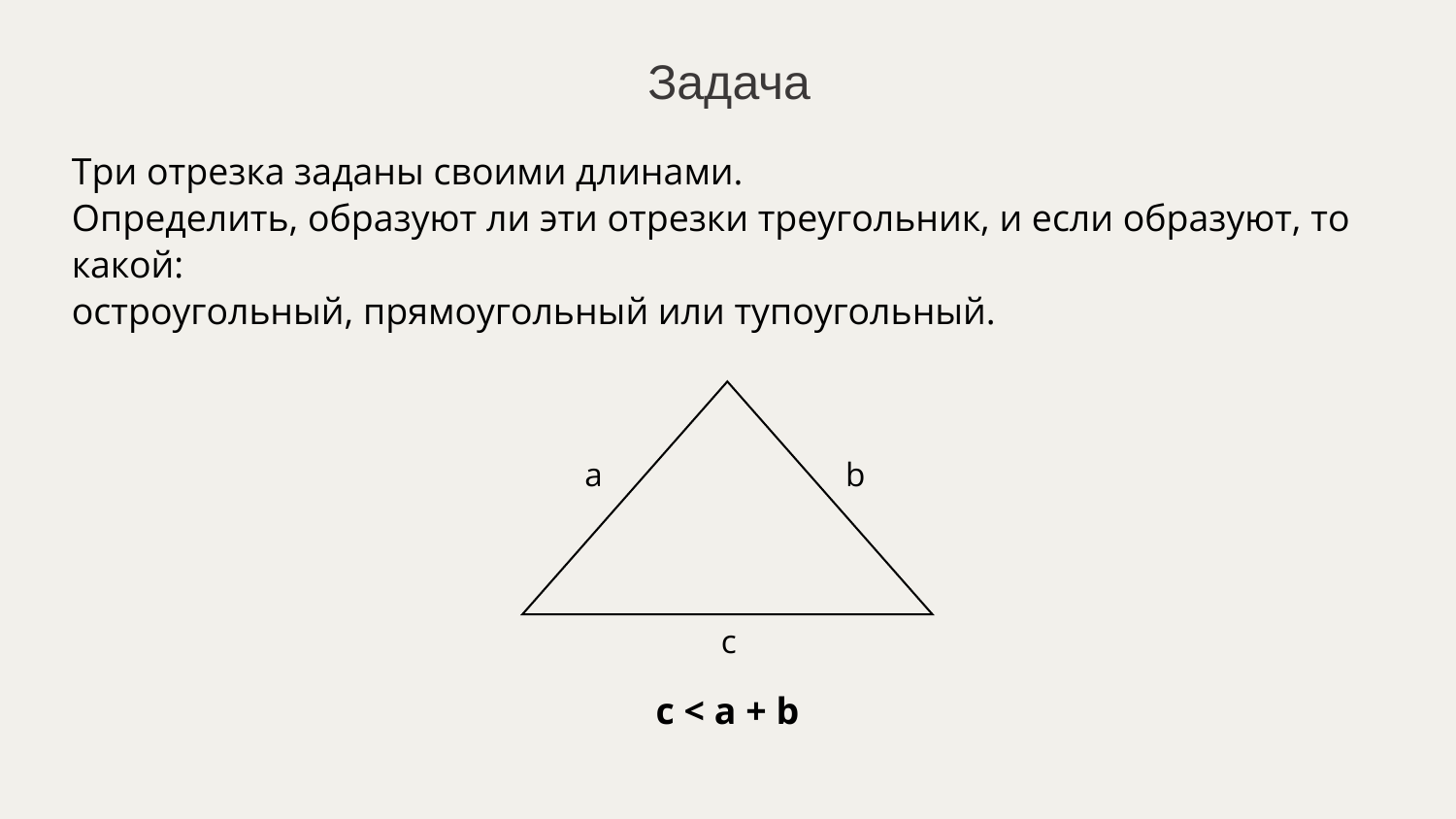

Задача
Три отрезка заданы своими длинами.
Определить, образуют ли эти отрезки треугольник, и если образуют, то какой:
остроугольный, прямоугольный или тупоугольный.

a
b
c
с < a + b